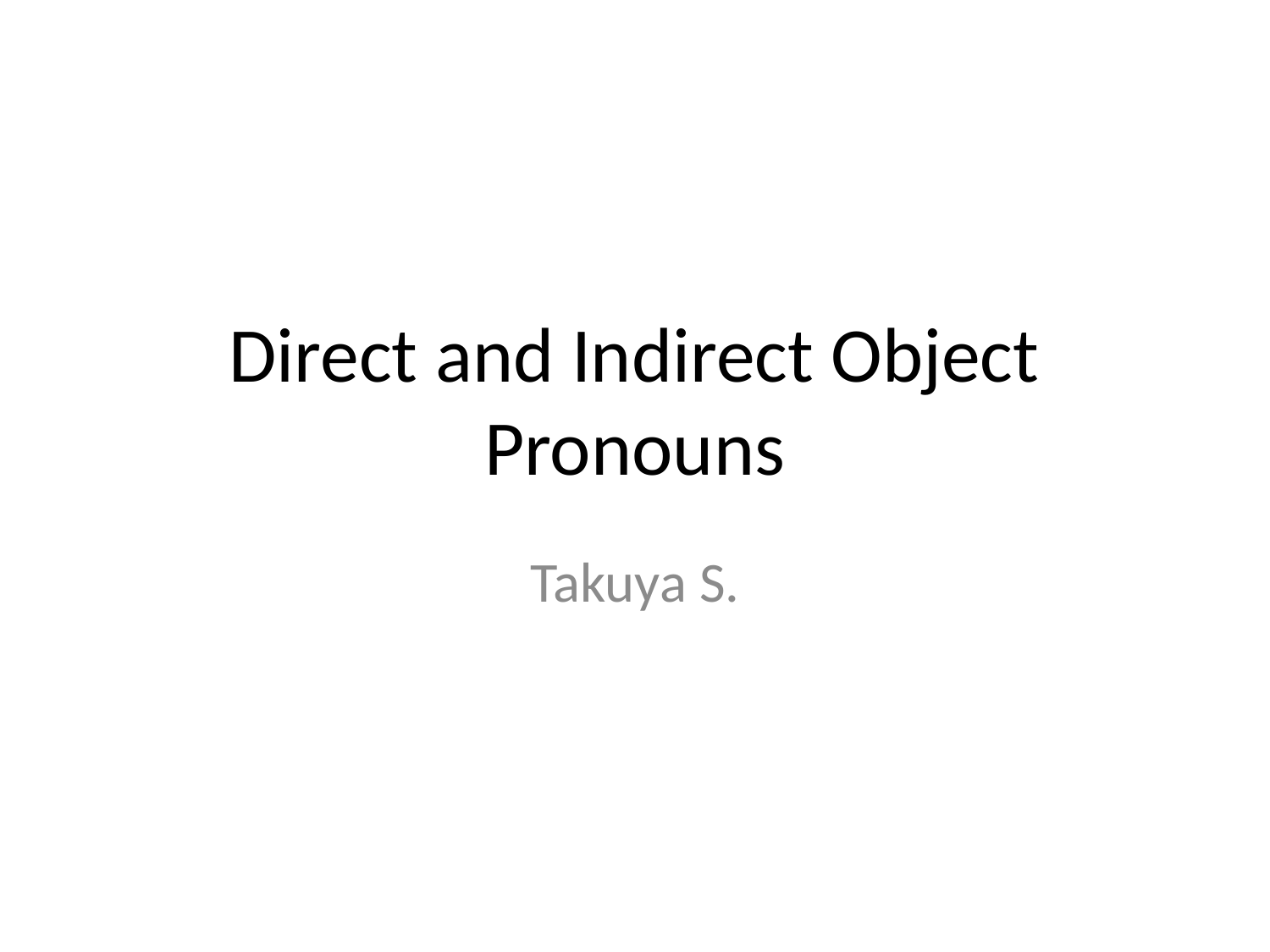

# Direct and Indirect Object Pronouns
Takuya S.